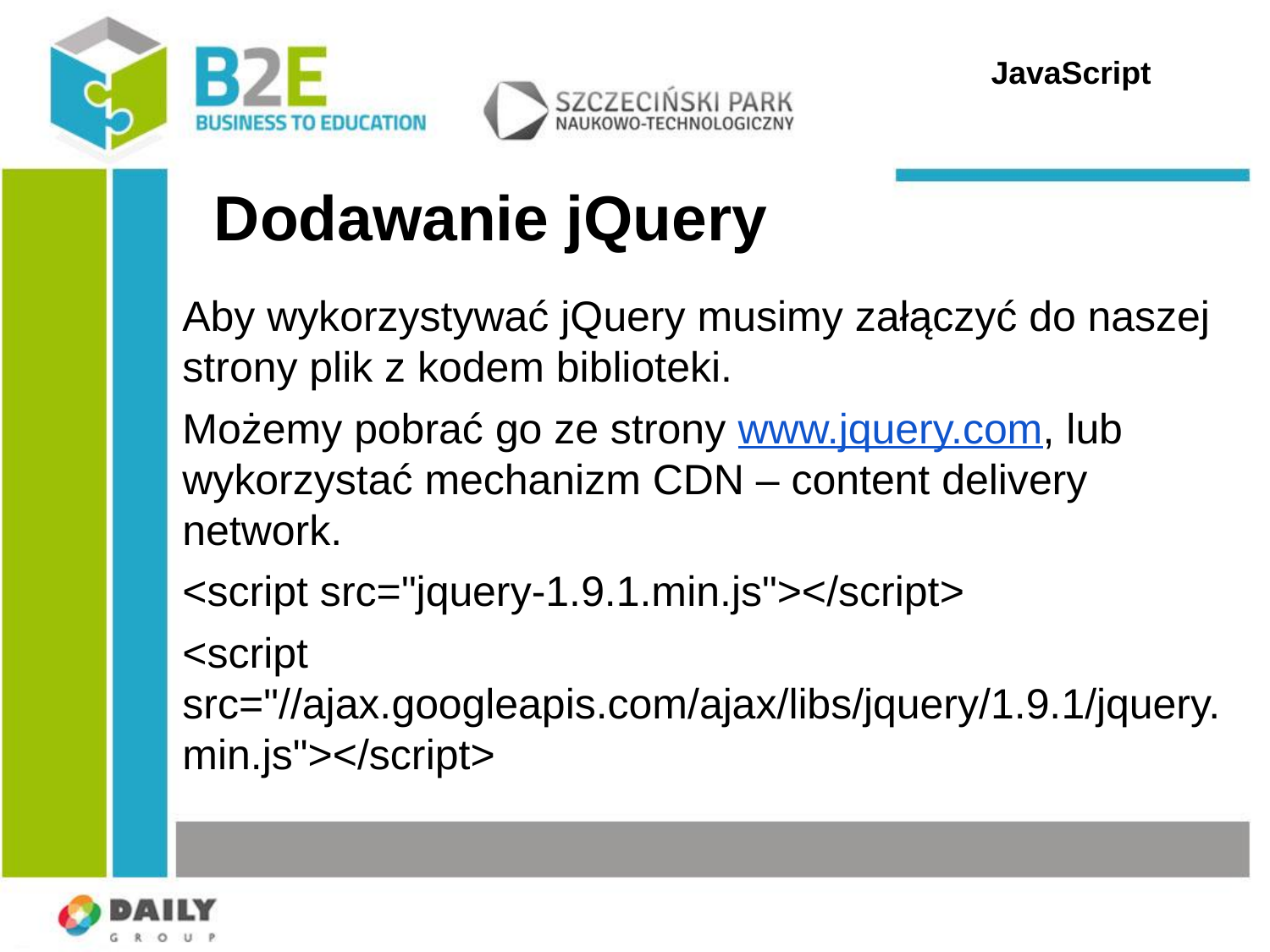

JavaScript
Dodawanie jQuery
Aby wykorzystywać jQuery musimy załączyć do naszej strony plik z kodem biblioteki.
Możemy pobrać go ze strony www.jquery.com, lub wykorzystać mechanizm CDN – content delivery network.
<script src="jquery-1.9.1.min.js"></script>
<script src="//ajax.googleapis.com/ajax/libs/jquery/1.9.1/jquery.min.js"></script>